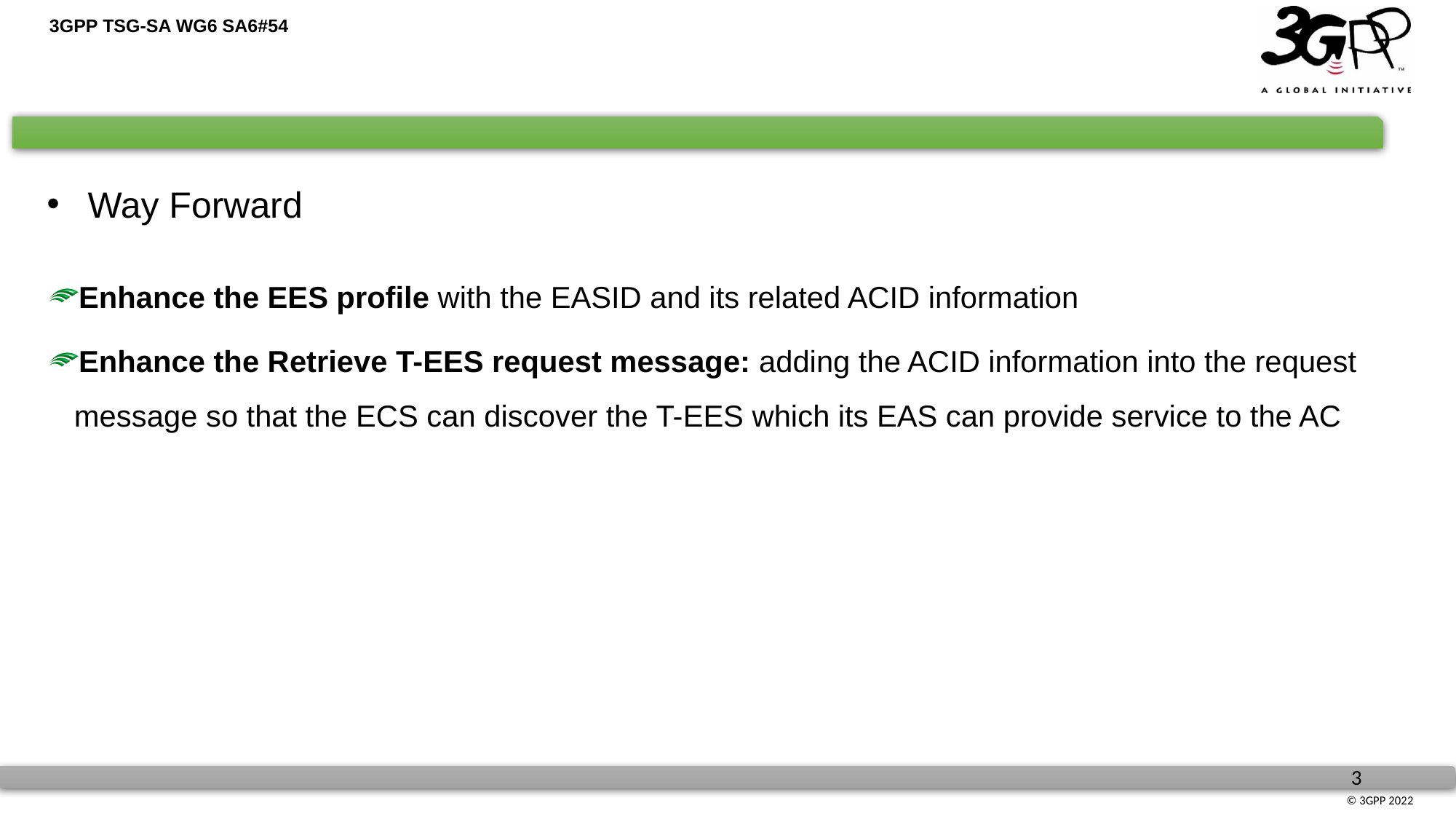

Way Forward

Enhance the EES profile with the EASID and its related ACID information
Enhance the Retrieve T-EES request message: adding the ACID information into the request message so that the ECS can discover the T-EES which its EAS can provide service to the AC